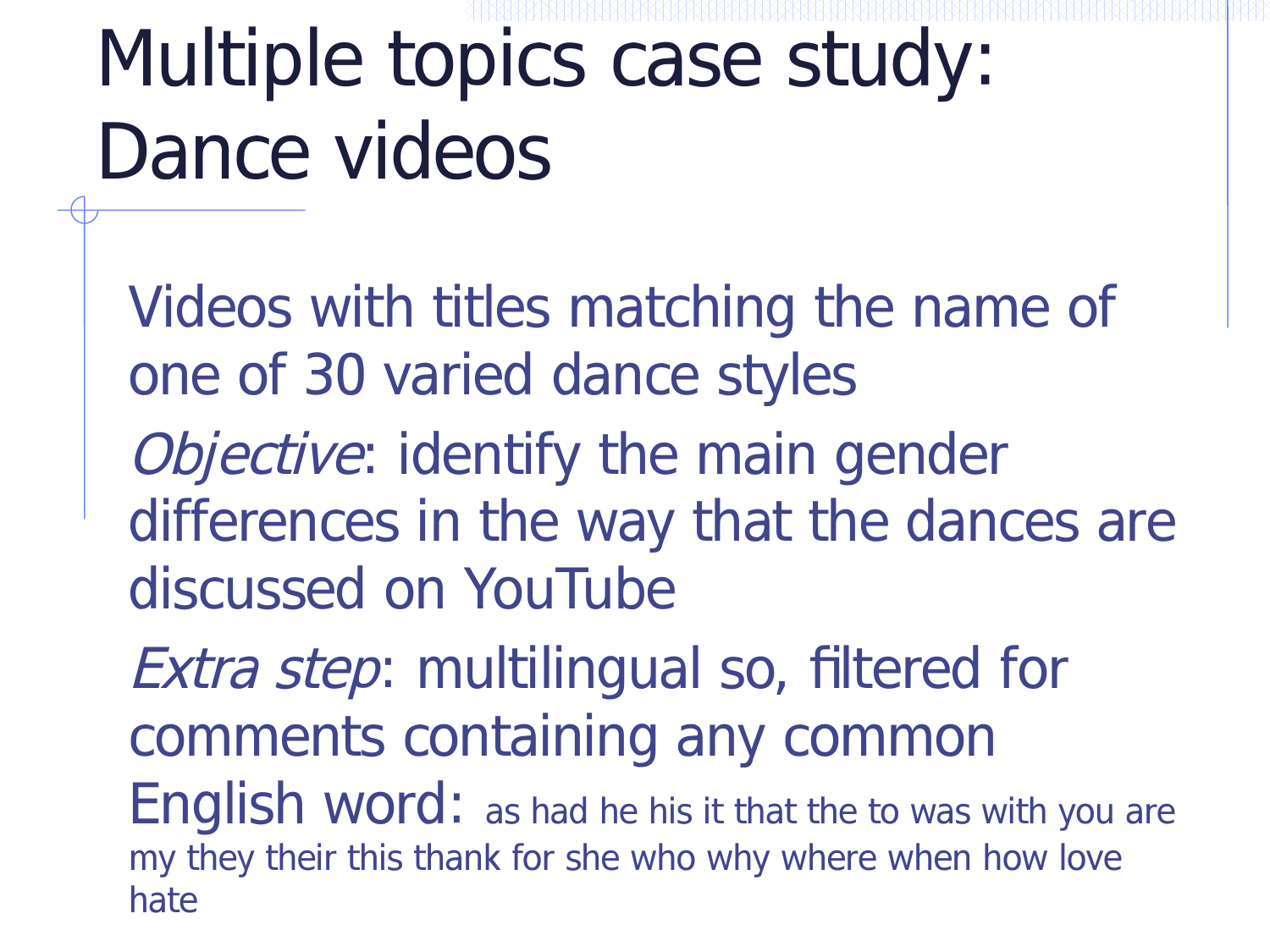

# Multiple topics case study: Dance videos
Videos with titles matching the name of one of 30 varied dance styles
Objective: identify the main gender differences in the way that the dances are discussed on YouTube
Extra step: multilingual so, filtered for comments containing any common English word: as had he his it that the to was with you are my they their this thank for she who why where when how love hate